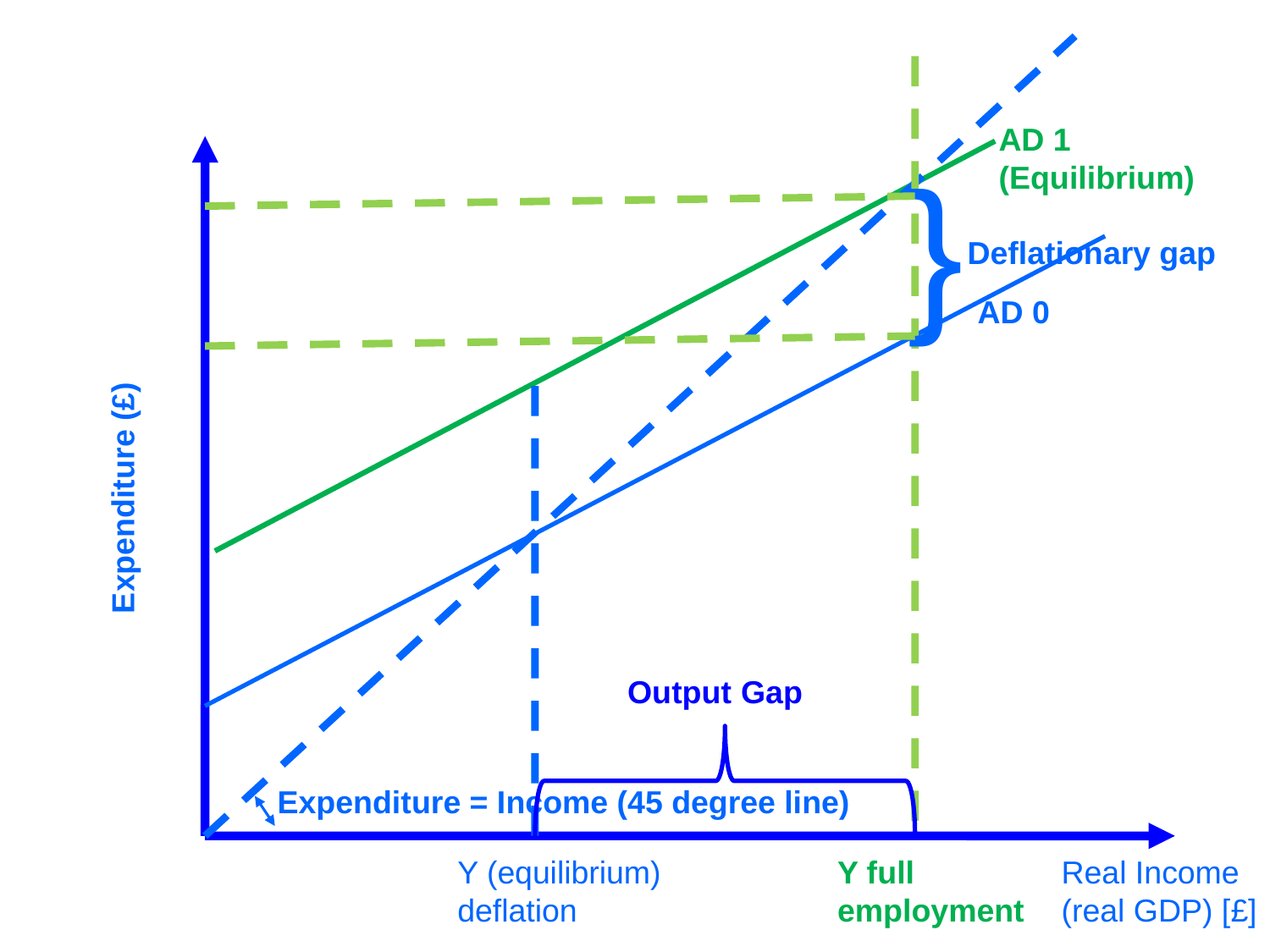

AD 1 (Equilibrium)
}

Deflationary gap

AD 0

Expenditure (£)

Output Gap
Expenditure = Income (45 degree line)

Y (equilibrium) deflation
Y full employment
Real Income (real GDP) [£]